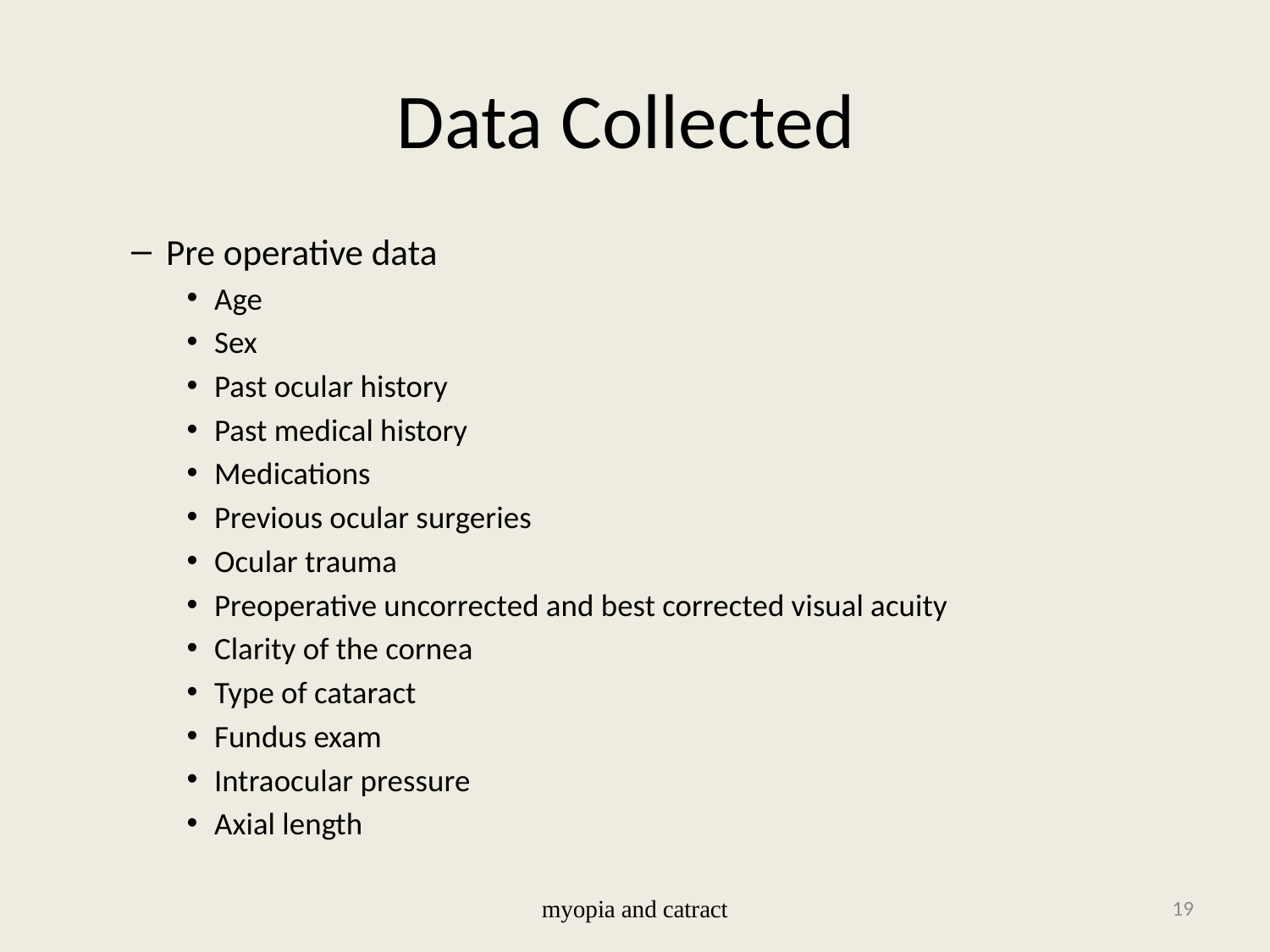

# Data Collected
Pre operative data
Age
Sex
Past ocular history
Past medical history
Medications
Previous ocular surgeries
Ocular trauma
Preoperative uncorrected and best corrected visual acuity
Clarity of the cornea
Type of cataract
Fundus exam
Intraocular pressure
Axial length

myopia and catract
19